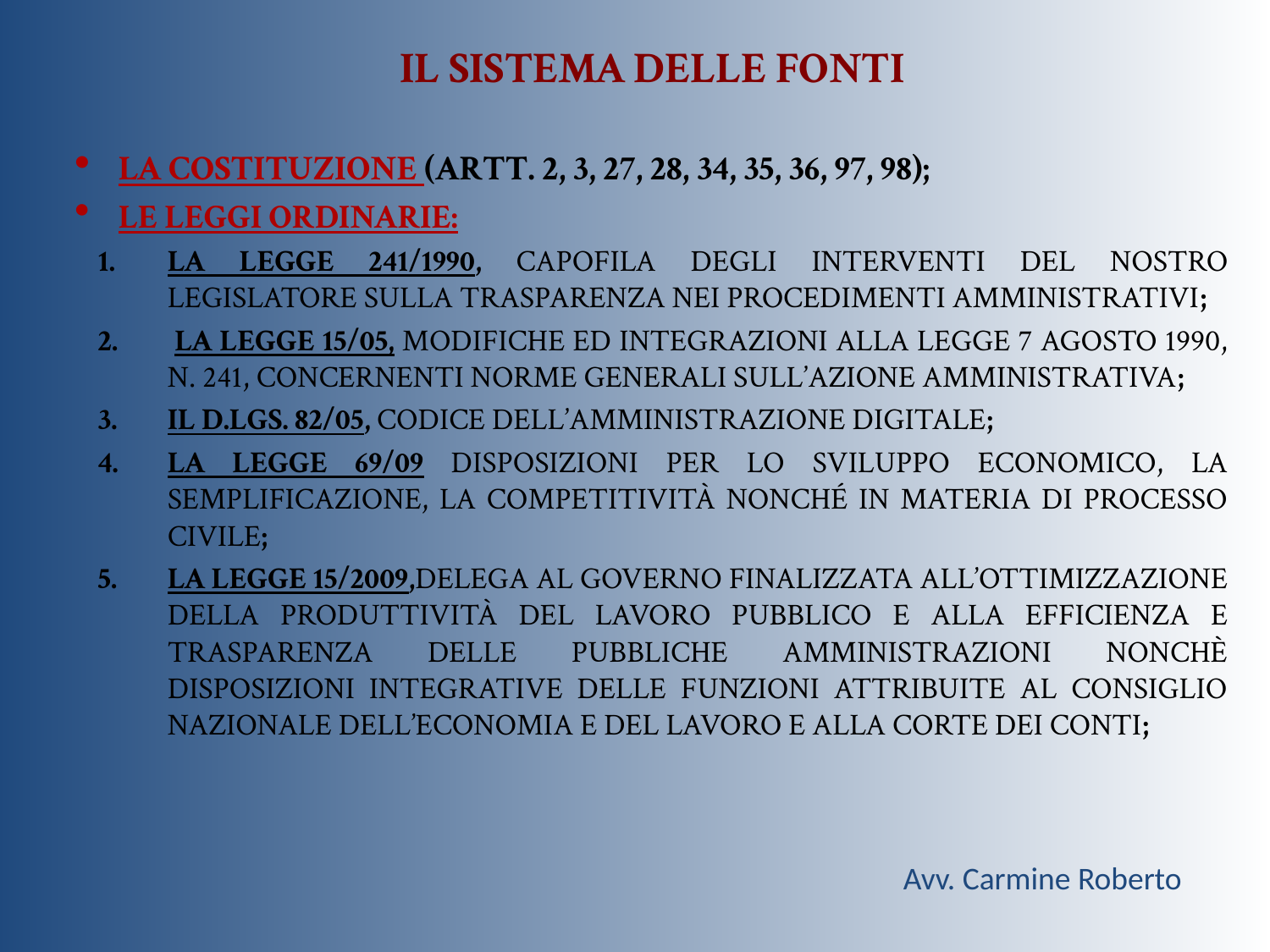

IL SISTEMA DELLE FONTI

LA COSTITUZIONE (ARTT. 2, 3, 27, 28, 34, 35, 36, 97, 98);
LE LEGGI ORDINARIE:
LA LEGGE 241/1990, CAPOFILA DEGLI INTERVENTI DEL NOSTRO LEGISLATORE SULLA TRASPARENZA NEI PROCEDIMENTI AMMINISTRATIVI;
 LA LEGGE 15/05, MODIFICHE ED INTEGRAZIONI ALLA LEGGE 7 AGOSTO 1990, N. 241, CONCERNENTI NORME GENERALI SULL’AZIONE AMMINISTRATIVA;
IL D.LGS. 82/05, CODICE DELL’AMMINISTRAZIONE DIGITALE;
LA LEGGE 69/09 DISPOSIZIONI PER LO SVILUPPO ECONOMICO, LA SEMPLIFICAZIONE, LA COMPETITIVITÀ NONCHÉ IN MATERIA DI PROCESSO CIVILE;
LA LEGGE 15/2009,DELEGA AL GOVERNO FINALIZZATA ALL’OTTIMIZZAZIONE DELLA PRODUTTIVITÀ DEL LAVORO PUBBLICO E ALLA EFFICIENZA E TRASPARENZA DELLE PUBBLICHE AMMINISTRAZIONI NONCHÈ DISPOSIZIONI INTEGRATIVE DELLE FUNZIONI ATTRIBUITE AL CONSIGLIO NAZIONALE DELL’ECONOMIA E DEL LAVORO E ALLA CORTE DEI CONTI;

Avv. Carmine Roberto